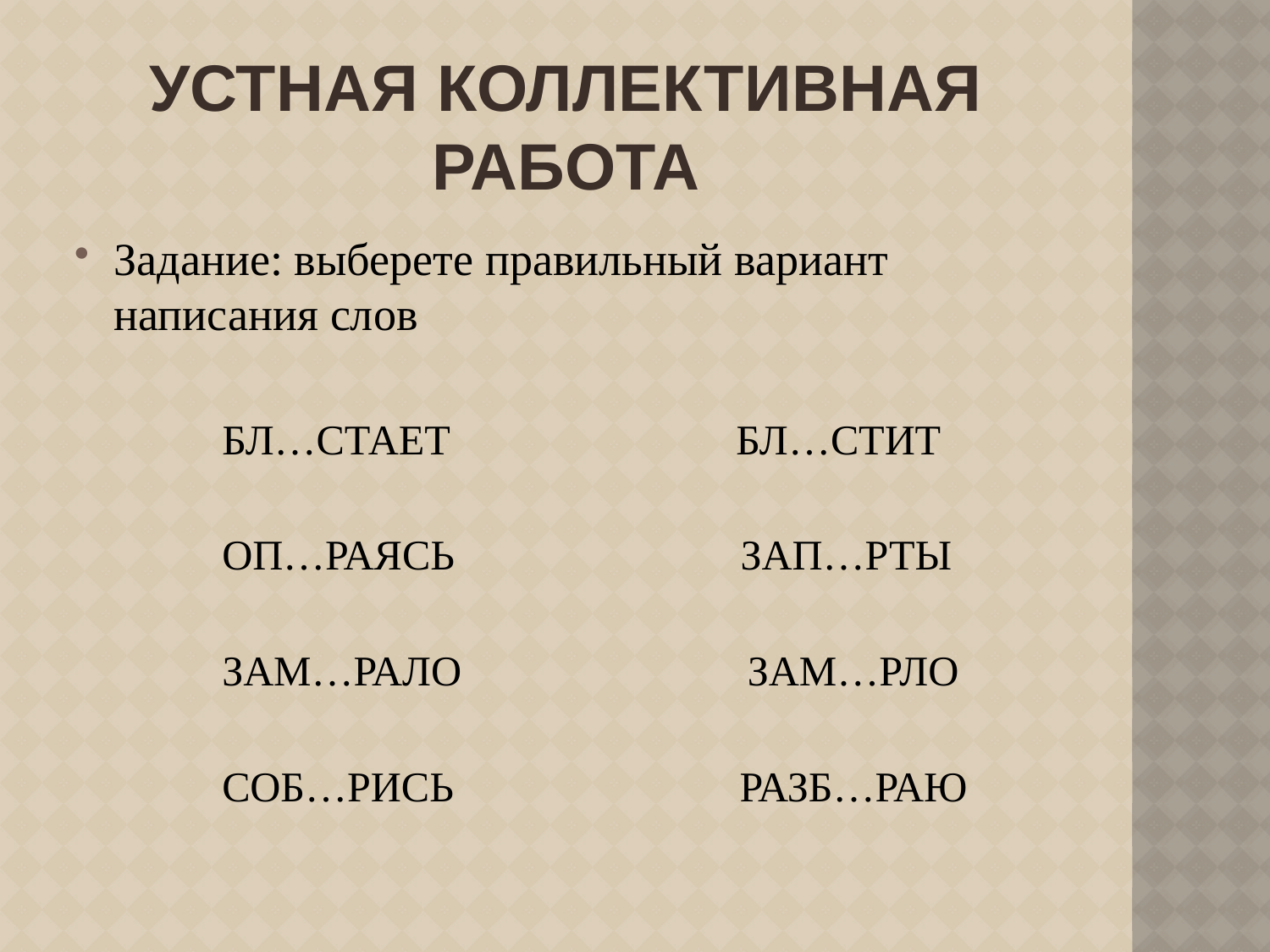

# Устная коллективная работа
Задание: выберете правильный вариант написания слов

БЛ…СТАЕТ                           БЛ…СТИТ

ОП…РАЯСЬ                           ЗАП…РТЫ

ЗАМ…РАЛО                           ЗАМ…РЛО

СОБ…РИСЬ                           РАЗБ…РАЮ